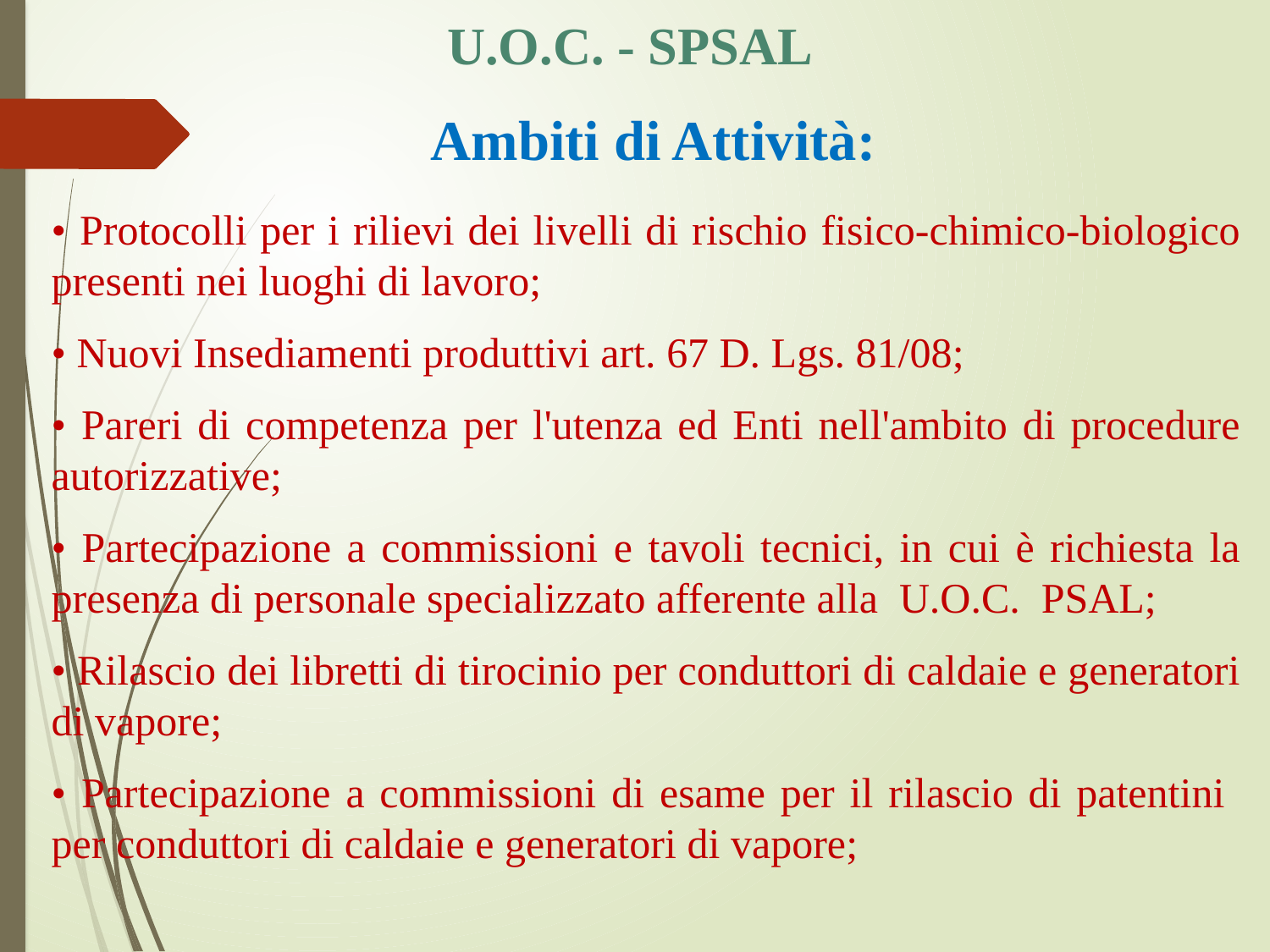

U.O.C. - SPSAL
Ambiti di Attività:
• Protocolli per i rilievi dei livelli di rischio fisico-chimico-biologico presenti nei luoghi di lavoro;
• Nuovi Insediamenti produttivi art. 67 D. Lgs. 81/08;
• Pareri di competenza per l'utenza ed Enti nell'ambito di procedure autorizzative;
• Partecipazione a commissioni e tavoli tecnici, in cui è richiesta la presenza di personale specializzato afferente alla  U.O.C.  PSAL;
• Rilascio dei libretti di tirocinio per conduttori di caldaie e generatori di vapore;
• Partecipazione a commissioni di esame per il rilascio di patentini  per conduttori di caldaie e generatori di vapore;